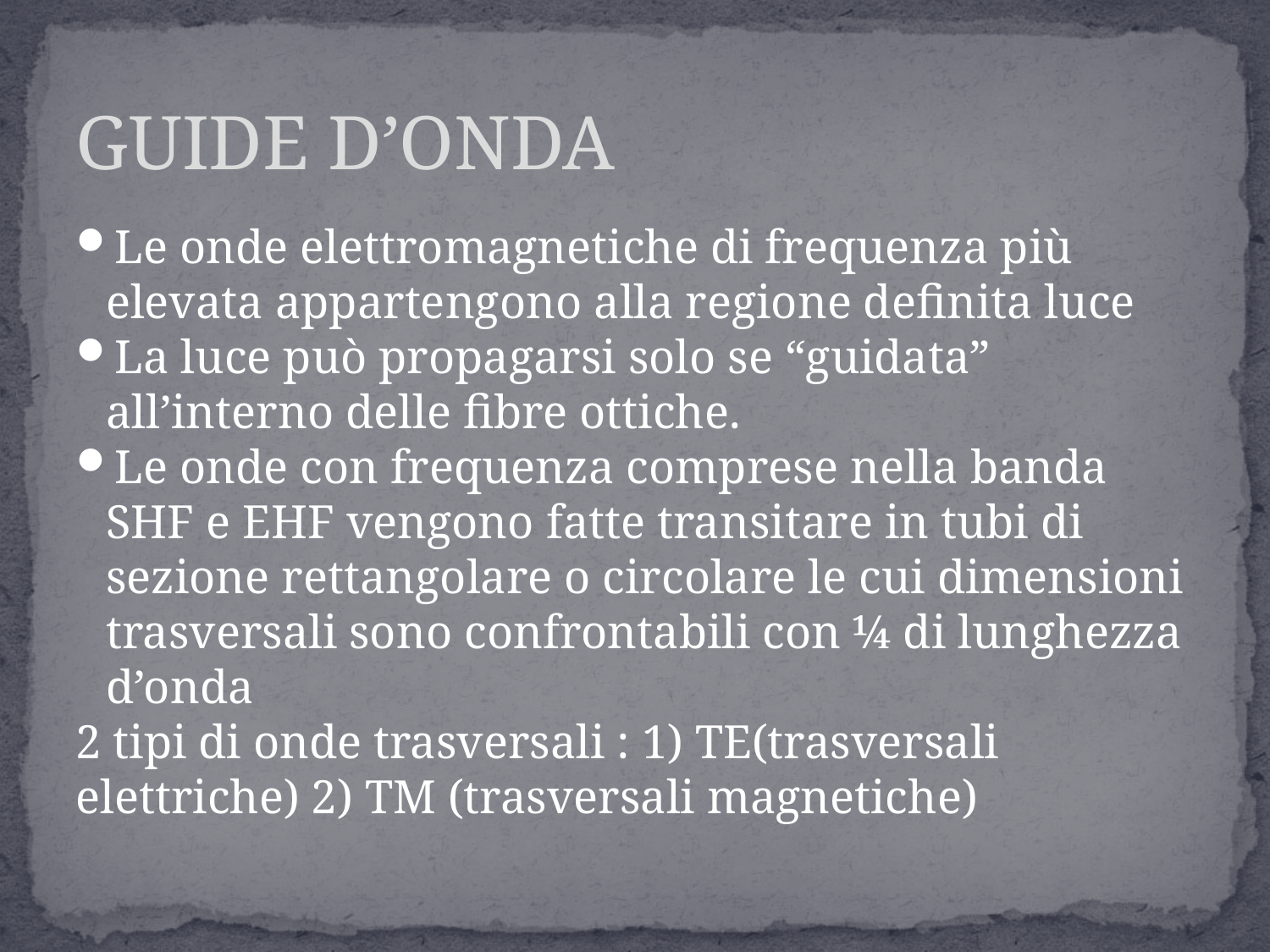

GUIDE D’ONDA
Le onde elettromagnetiche di frequenza più elevata appartengono alla regione definita luce
La luce può propagarsi solo se “guidata” all’interno delle fibre ottiche.
Le onde con frequenza comprese nella banda SHF e EHF vengono fatte transitare in tubi di sezione rettangolare o circolare le cui dimensioni trasversali sono confrontabili con ¼ di lunghezza d’onda
2 tipi di onde trasversali : 1) TE(trasversali elettriche) 2) TM (trasversali magnetiche)